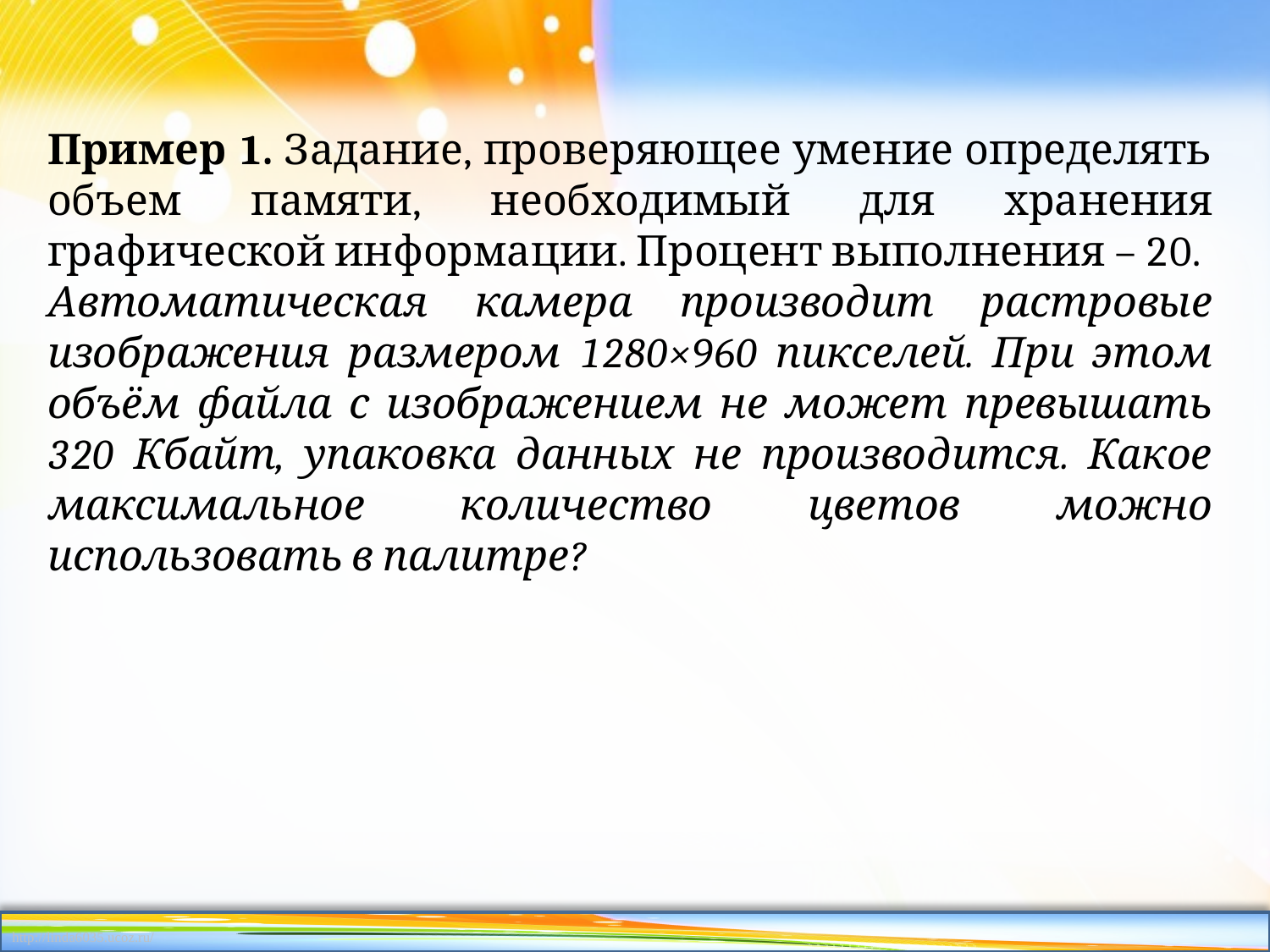

Пример 1. Задание, проверяющее умение определять объем памяти, необходимый для хранения графической информации. Процент выполнения – 20.
Автоматическая камера производит растровые изображения размером 1280×960 пикселей. При этом объём файла с изображением не может превышать 320 Кбайт, упаковка данных не производится. Какое максимальное количество цветов можно использовать в палитре?